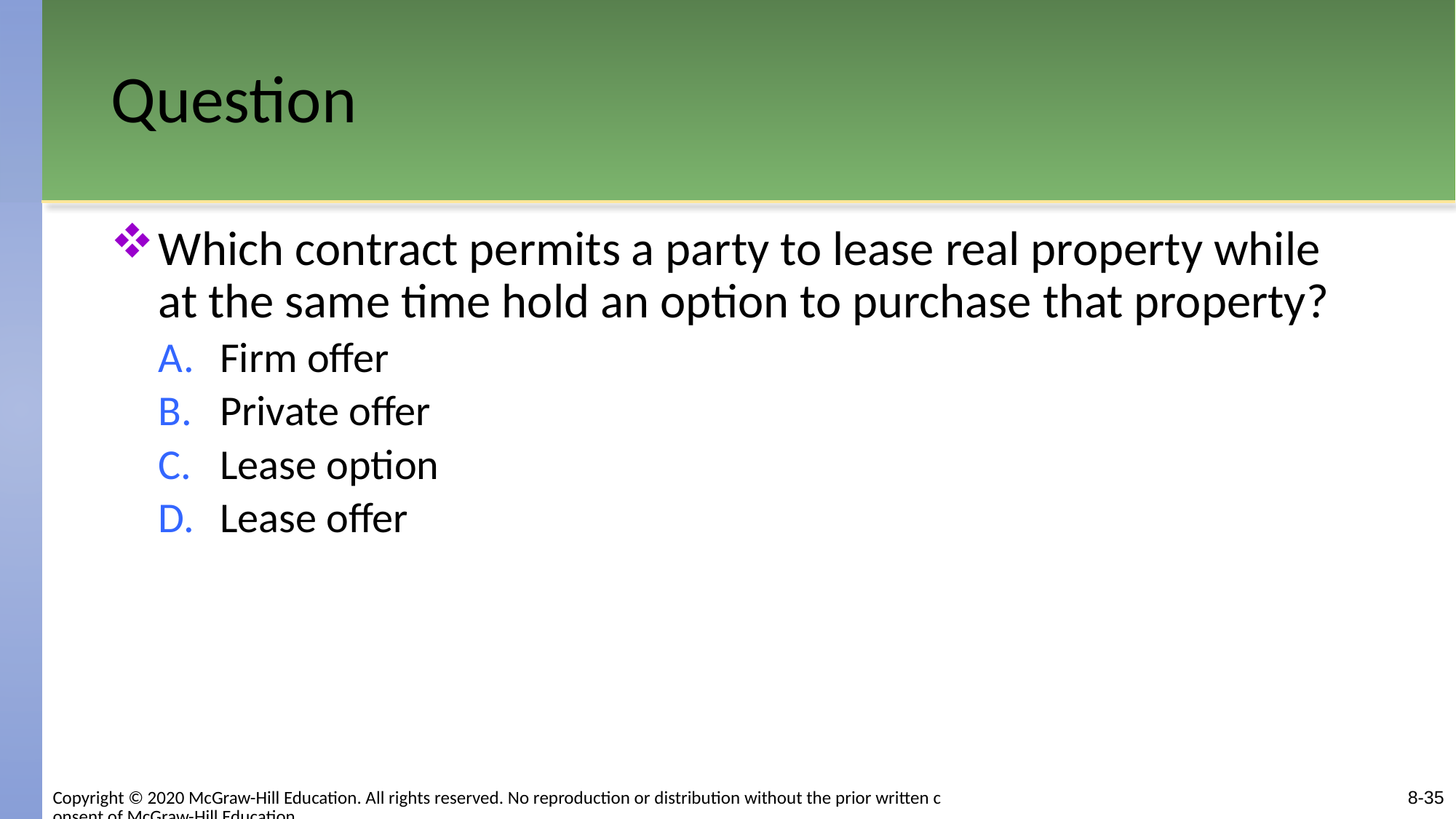

# Question
Which contract permits a party to lease real property while at the same time hold an option to purchase that property?
Firm offer
Private offer
Lease option
Lease offer
8-35
Copyright © 2020 McGraw-Hill Education. All rights reserved. No reproduction or distribution without the prior written consent of McGraw-Hill Education.